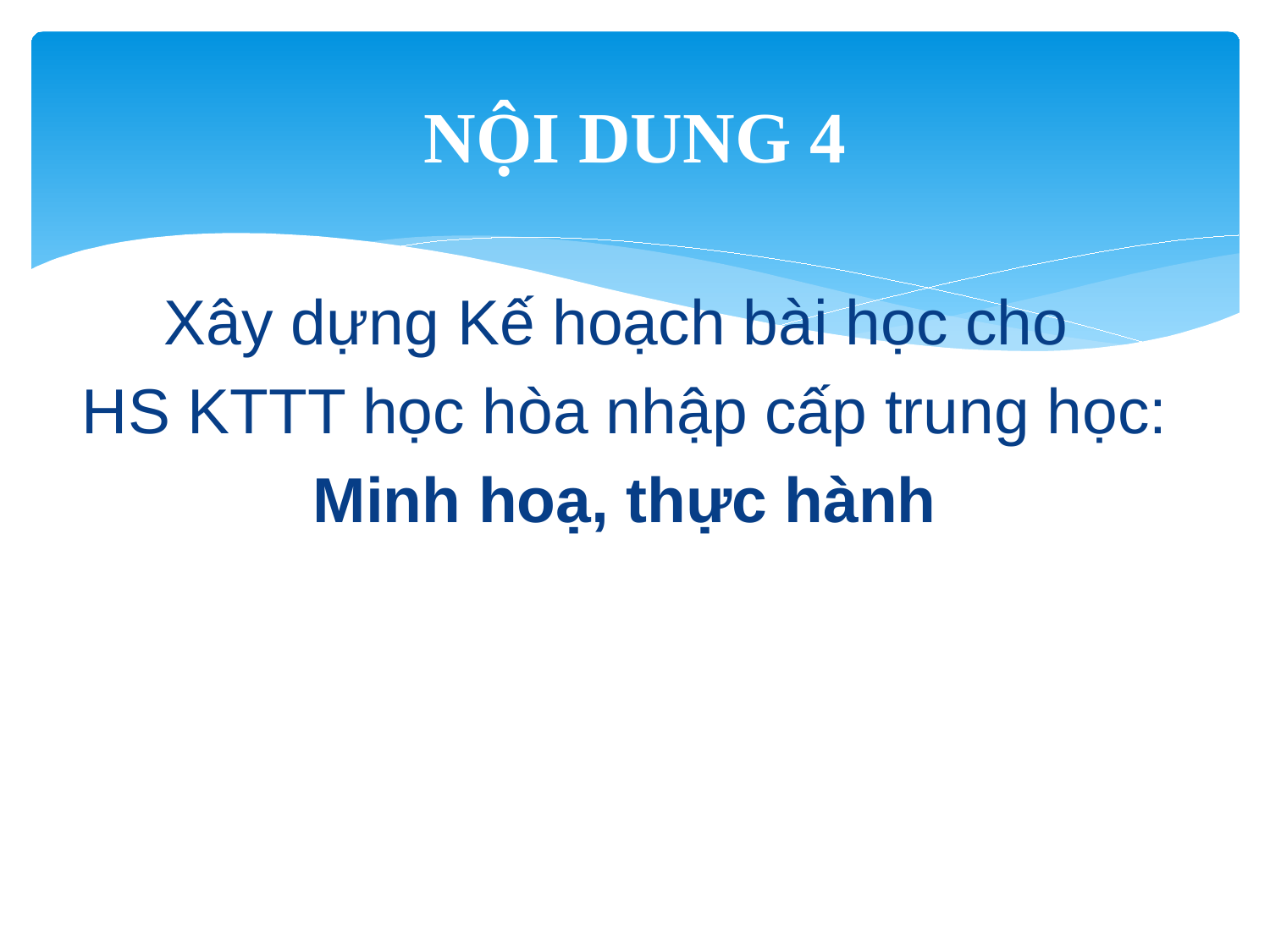

# NỘI DUNG 4
Xây dựng Kế hoạch bài học cho
HS KTTT học hòa nhập cấp trung học:
Minh hoạ, thực hành